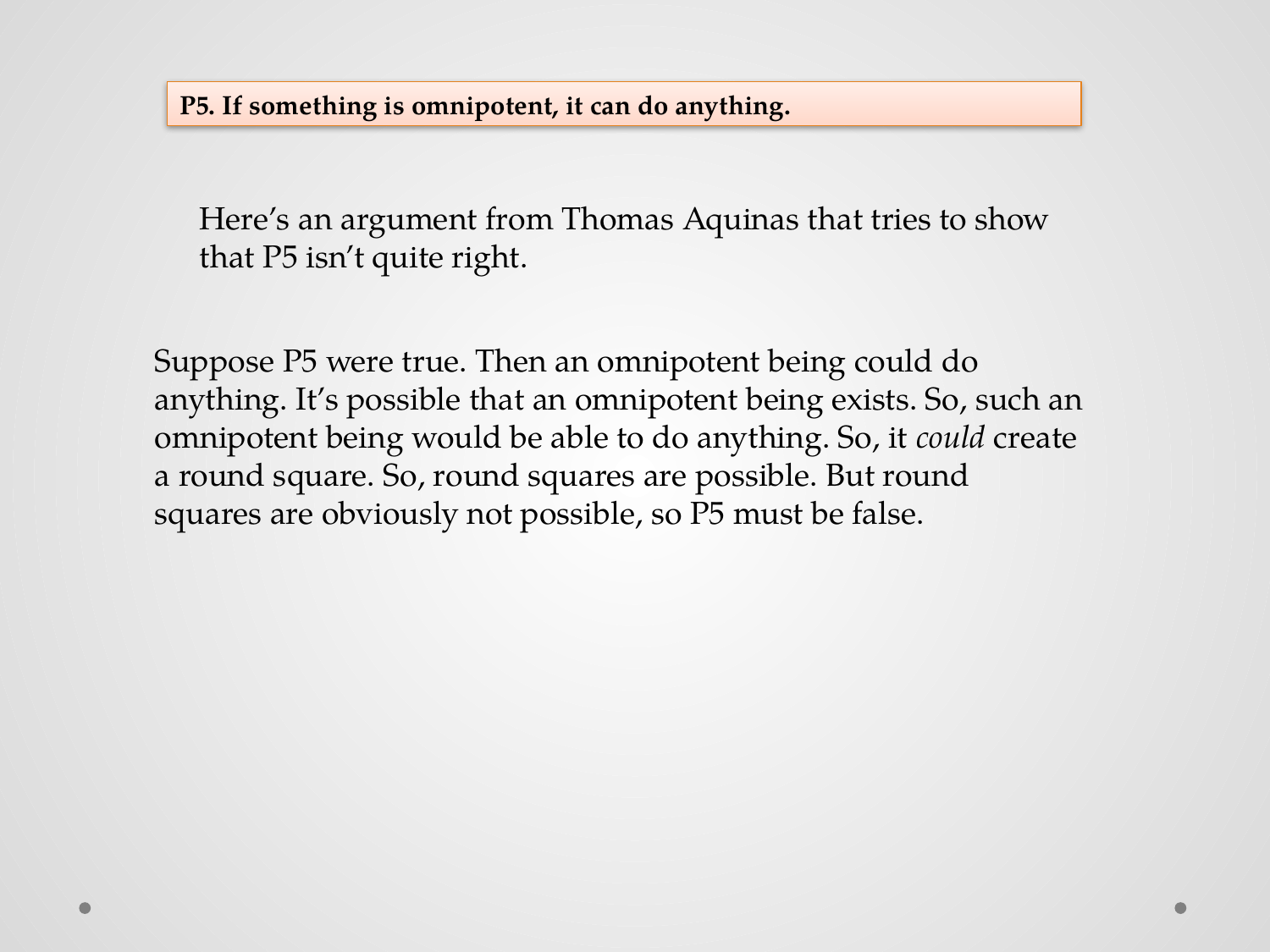

P5. If something is omnipotent, it can do anything.
Here’s an argument from Thomas Aquinas that tries to show that P5 isn’t quite right.
Suppose P5 were true. Then an omnipotent being could do anything. It’s possible that an omnipotent being exists. So, such an omnipotent being would be able to do anything. So, it could create a round square. So, round squares are possible. But round squares are obviously not possible, so P5 must be false.